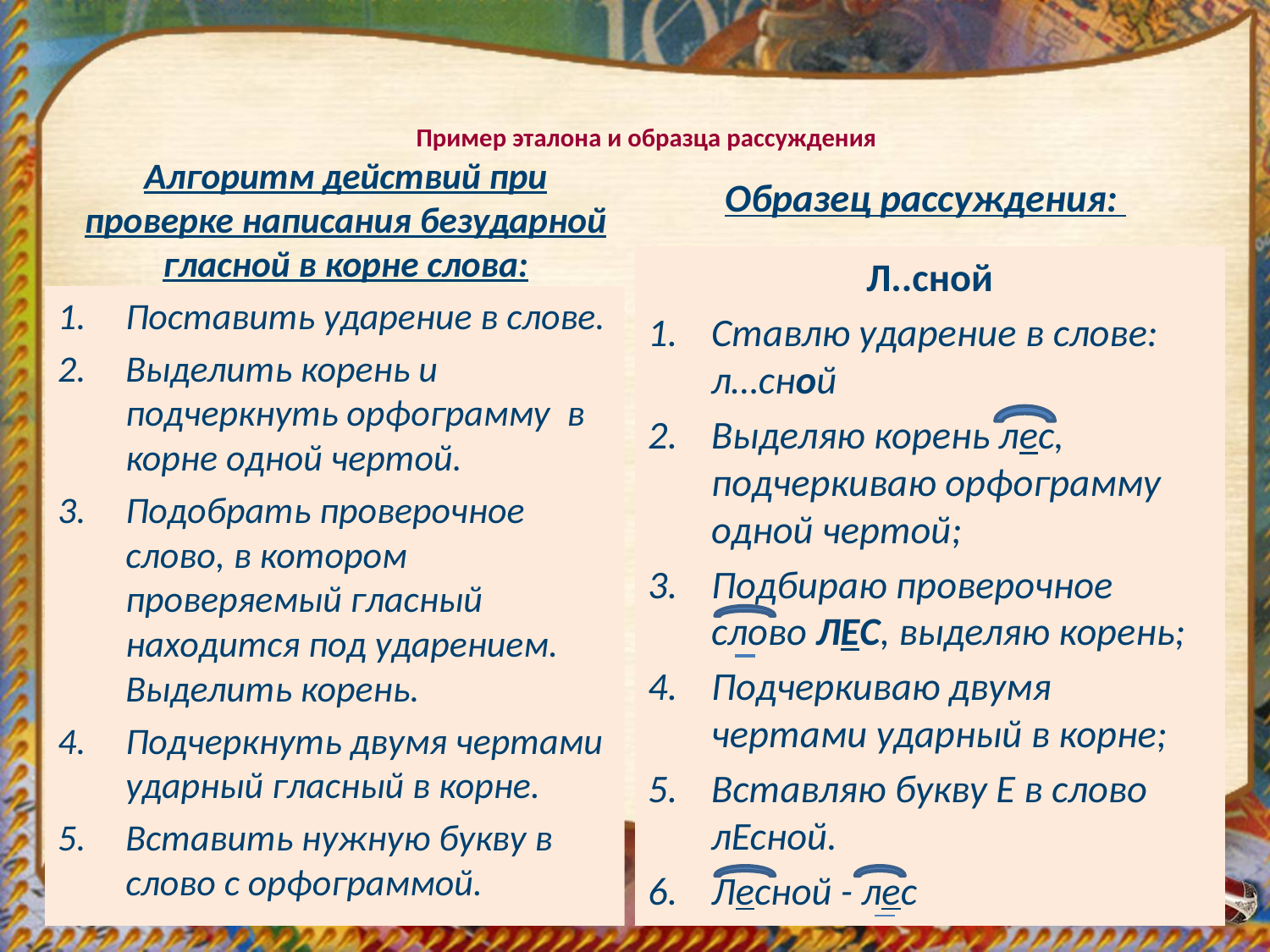

# Пример эталона и образца рассуждения
Алгоритм действий при проверке написания безударной гласной в корне слова:

Образец рассуждения:
Л..сной
Ставлю ударение в слове: л…сной
Выделяю корень лес, подчеркиваю орфограмму одной чертой;
Подбираю проверочное слово ЛЕС, выделяю корень;
Подчеркиваю двумя чертами ударный в корне;
Вставляю букву Е в слово лЕсной.
Лесной - лес
Поставить ударение в слове.
Выделить корень и подчеркнуть орфограмму  в корне одной чертой.
Подобрать проверочное слово, в котором проверяемый гласный находится под ударением. Выделить корень.
Подчеркнуть двумя чертами ударный гласный в корне.
Вставить нужную букву в слово с орфограммой.